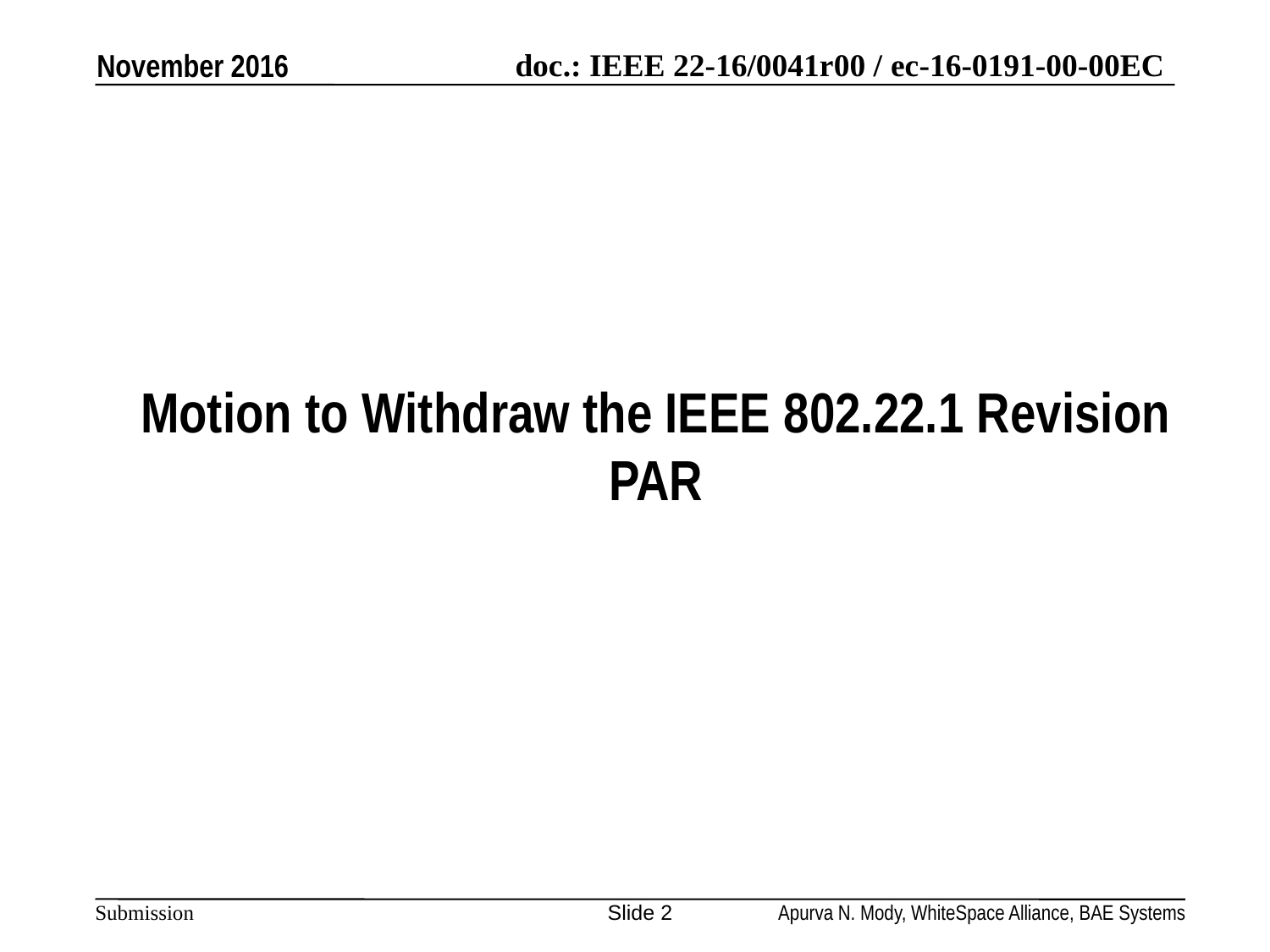

November 2016
# Motion to Withdraw the IEEE 802.22.1 Revision PAR
Slide 2
Apurva N. Mody, WhiteSpace Alliance, BAE Systems